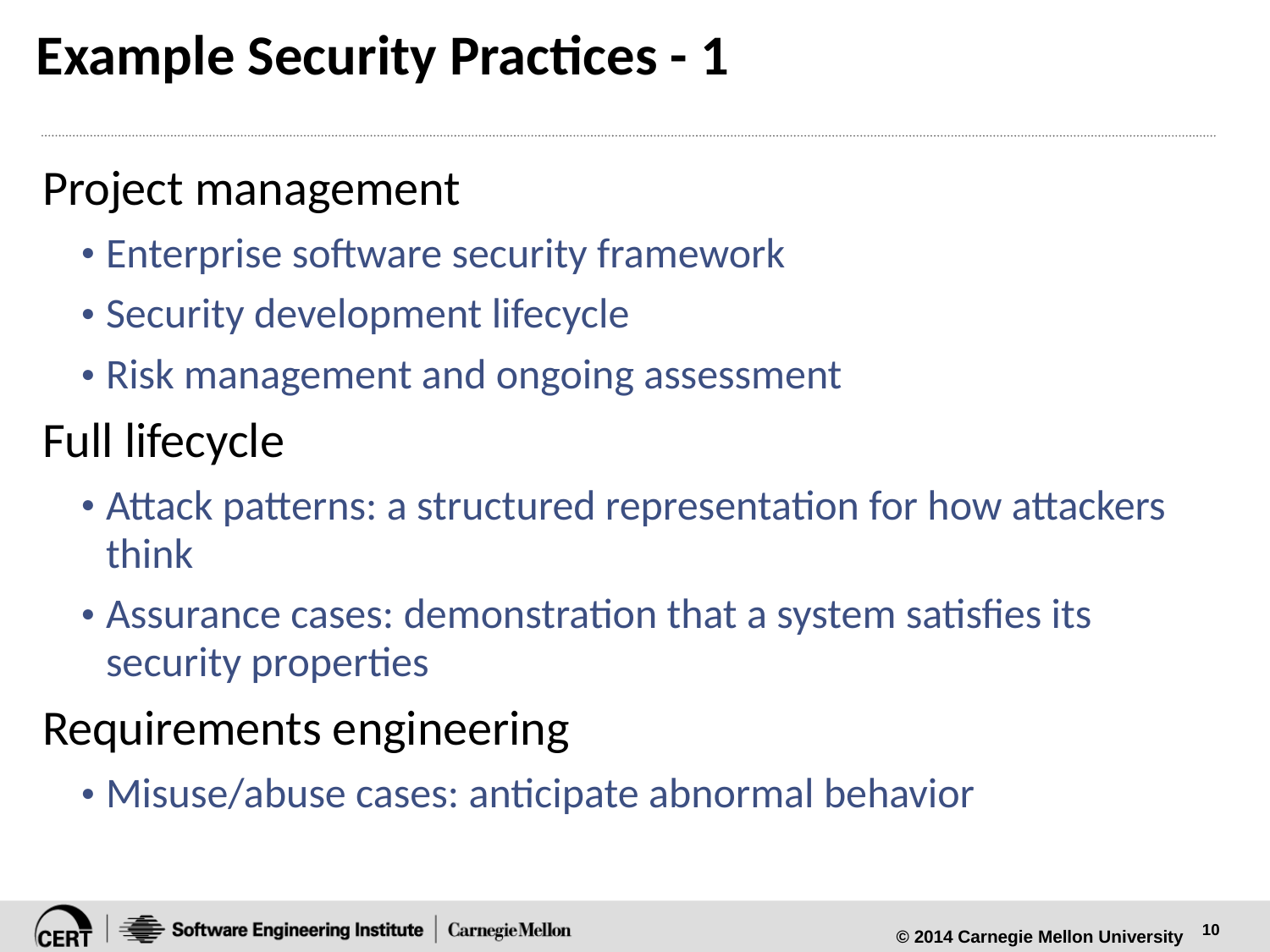

# Example Security Practices - 1
Project management
Enterprise software security framework
Security development lifecycle
Risk management and ongoing assessment
Full lifecycle
Attack patterns: a structured representation for how attackers think
Assurance cases: demonstration that a system satisfies its security properties
Requirements engineering
Misuse/abuse cases: anticipate abnormal behavior